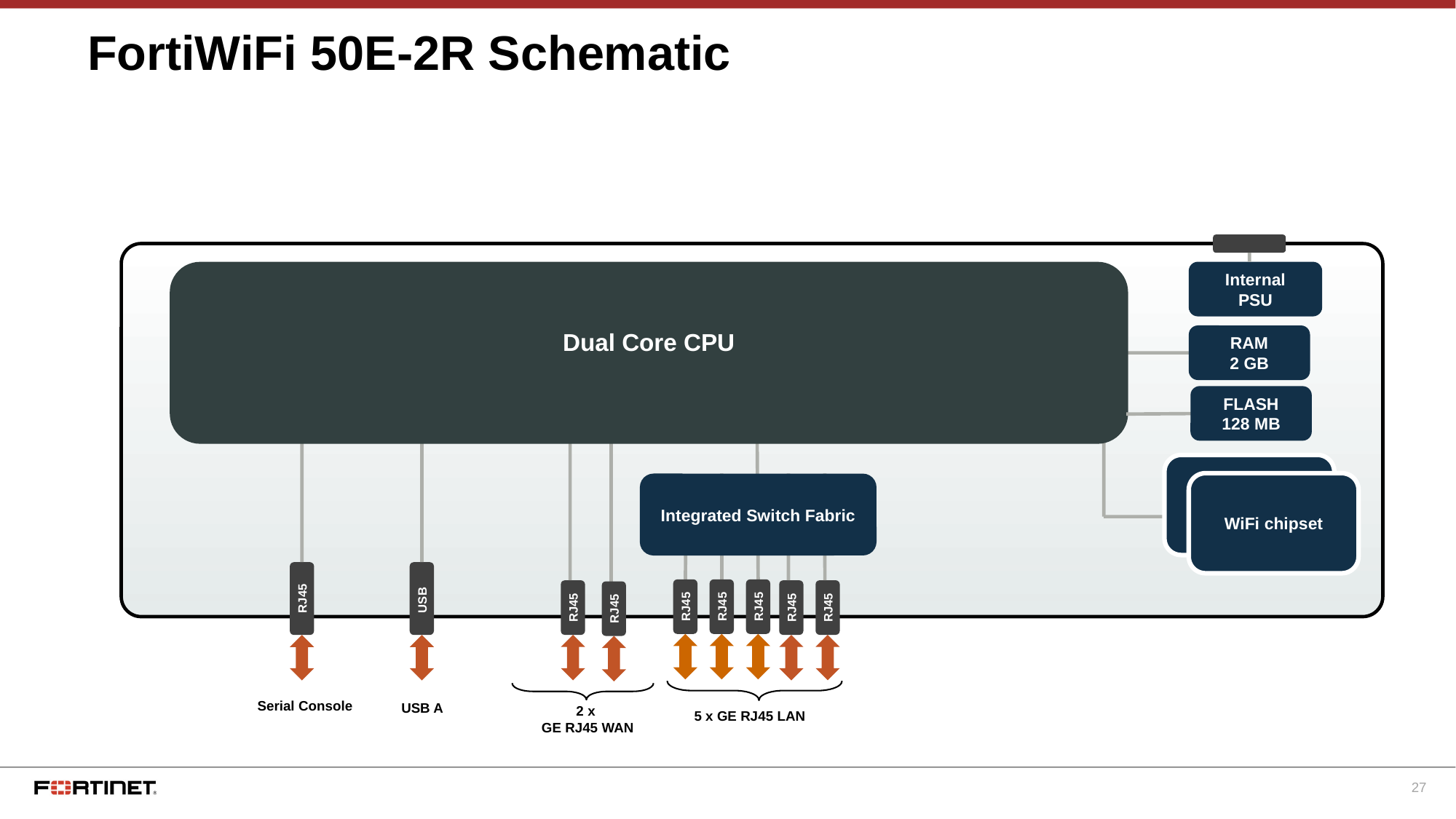

# FortiWiFi 50E-2R Schematic

Dual Core CPU

Internal
PSU
RAM
2 GB

FLASH
128 MB

RJ45
RJ45
RJ45

WiFi chipset
WiFi chipset

Integrated Switch Fabric

RJ45
USB
RJ45
RJ45
RJ45
RJ45

Serial Console
USB A
2 x
GE RJ45 WAN
5 x GE RJ45 LAN